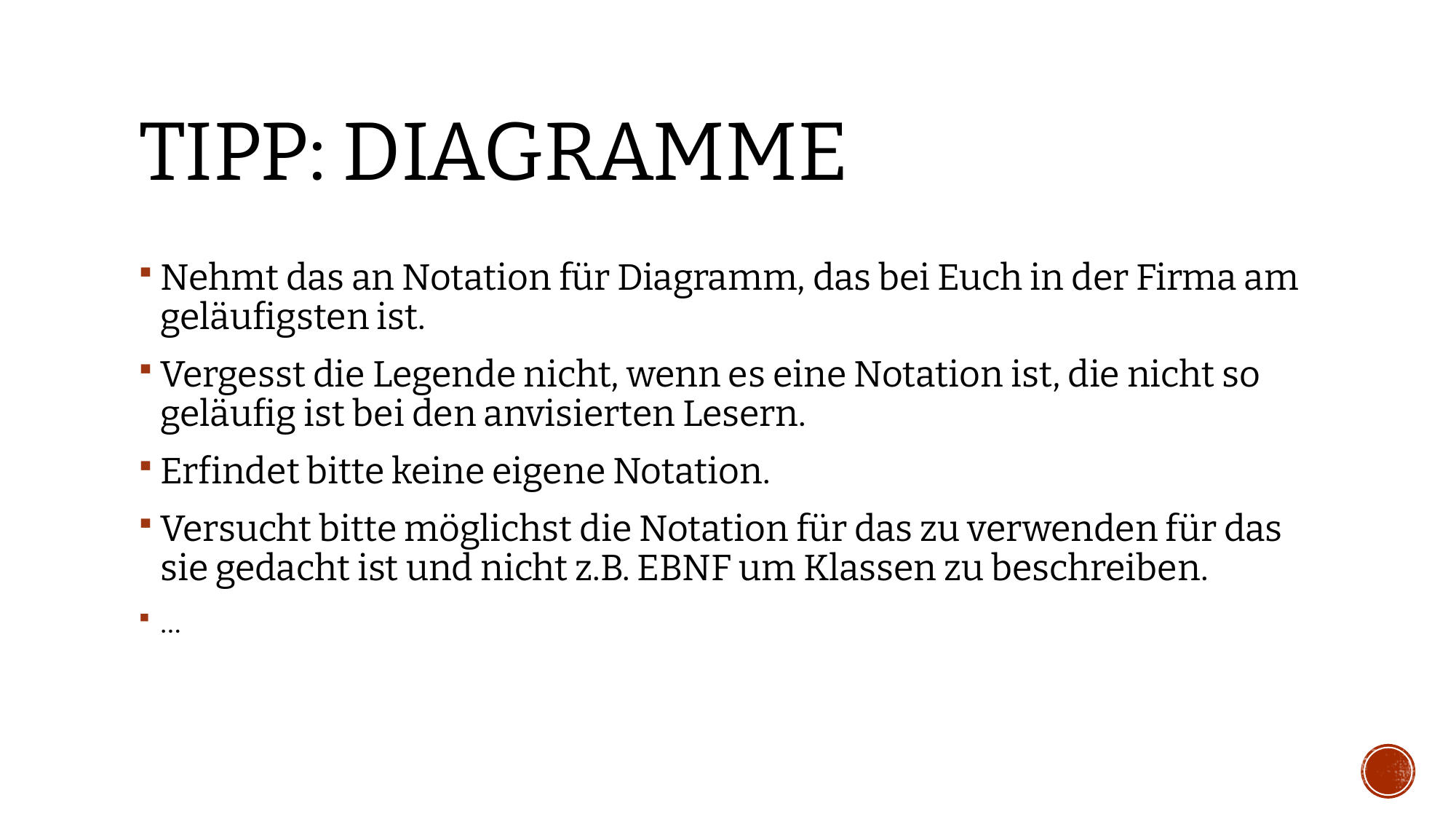

# TipP: Diagramme
Nehmt das an Notation für Diagramm, das bei Euch in der Firma am geläufigsten ist.
Vergesst die Legende nicht, wenn es eine Notation ist, die nicht so geläufig ist bei den anvisierten Lesern.
Erfindet bitte keine eigene Notation.
Versucht bitte möglichst die Notation für das zu verwenden für das sie gedacht ist und nicht z.B. EBNF um Klassen zu beschreiben.
…